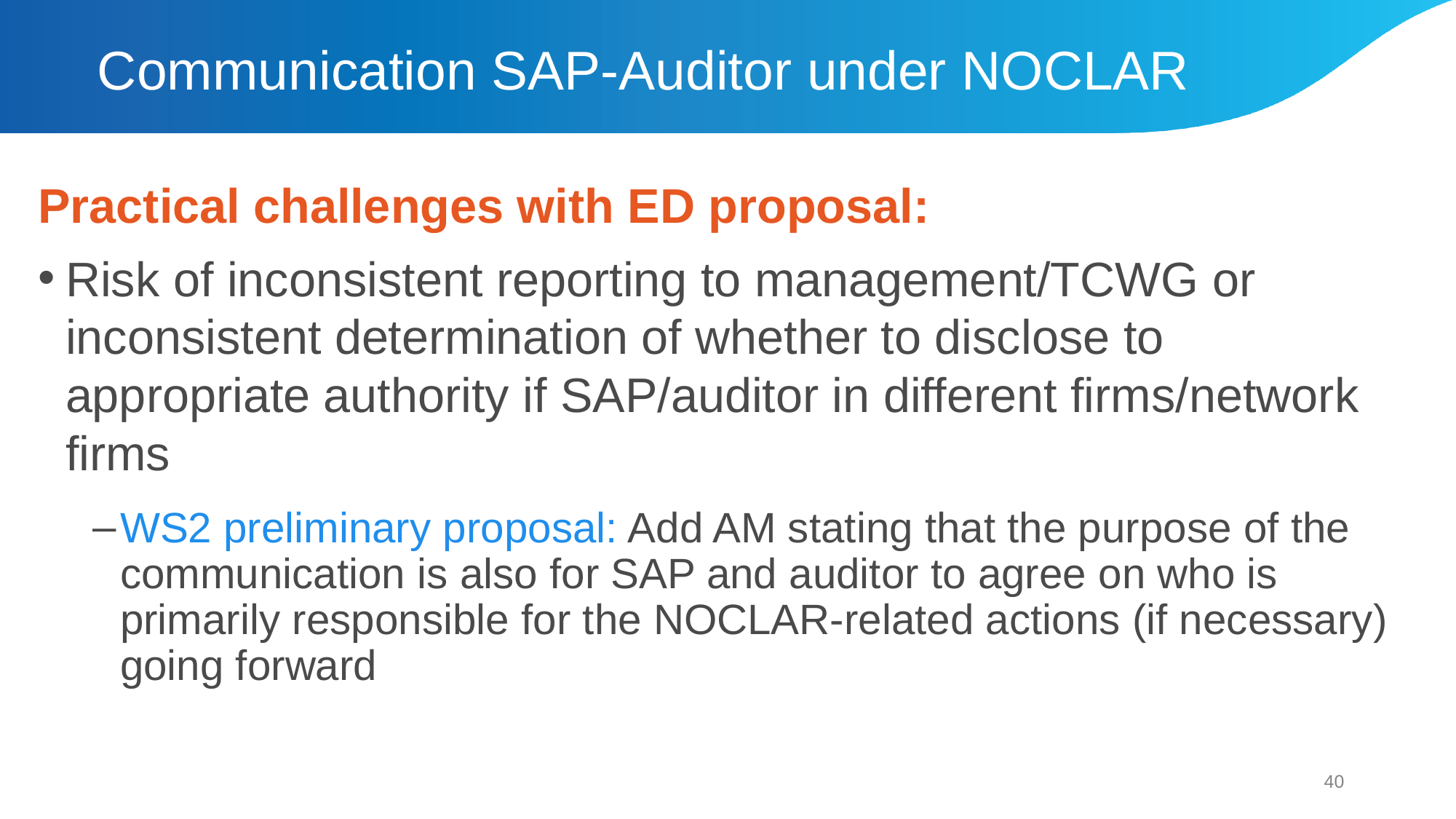

# Communication SAP-Auditor under NOCLAR
Practical challenges with ED proposal:
Risk of inconsistent reporting to management/TCWG or inconsistent determination of whether to disclose to appropriate authority if SAP/auditor in different firms/network firms
WS2 preliminary proposal: Add AM stating that the purpose of the communication is also for SAP and auditor to agree on who is primarily responsible for the NOCLAR-related actions (if necessary) going forward
40